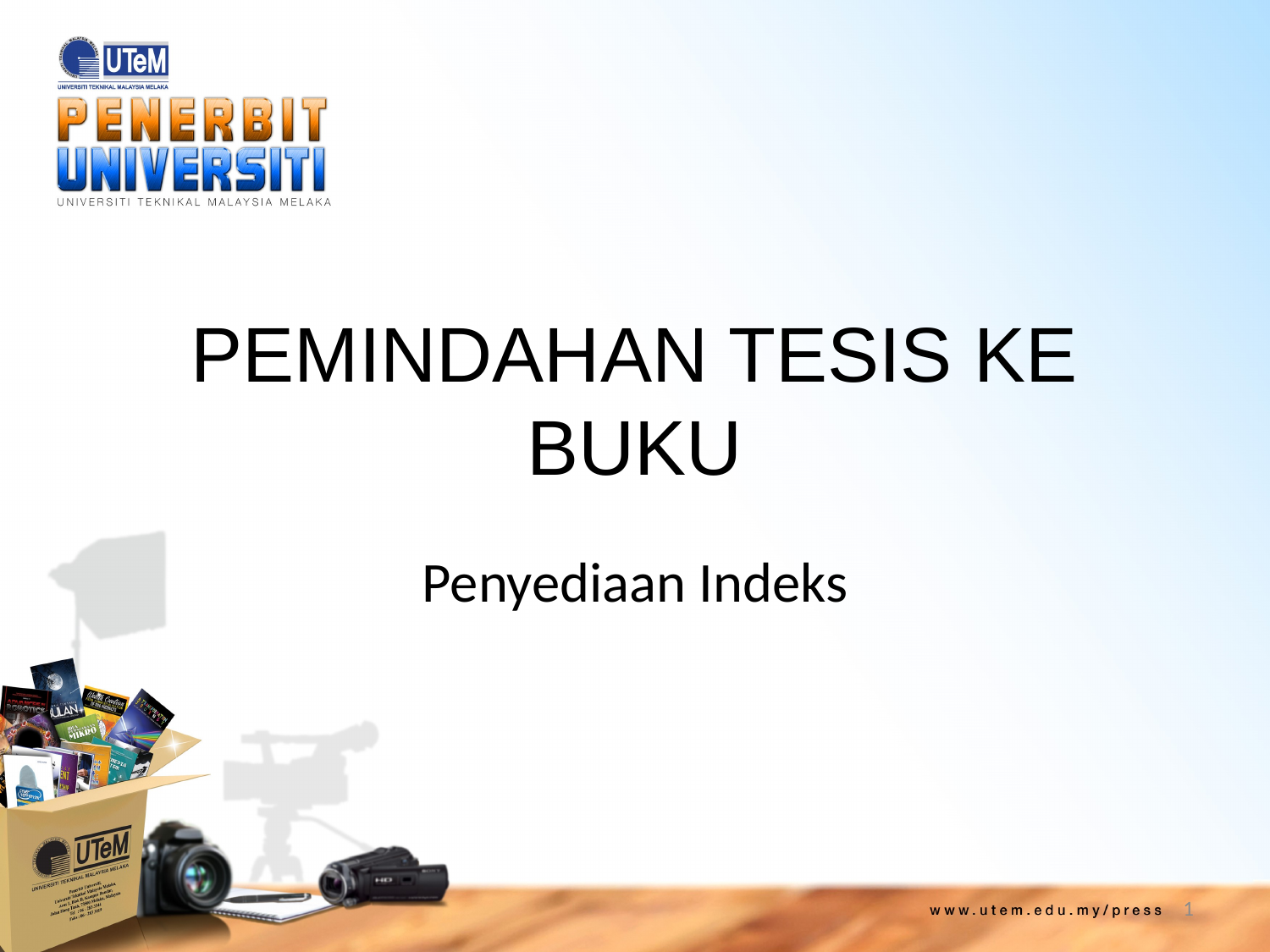

# PEMINDAHAN TESIS KE BUKU
Penyediaan Indeks
1